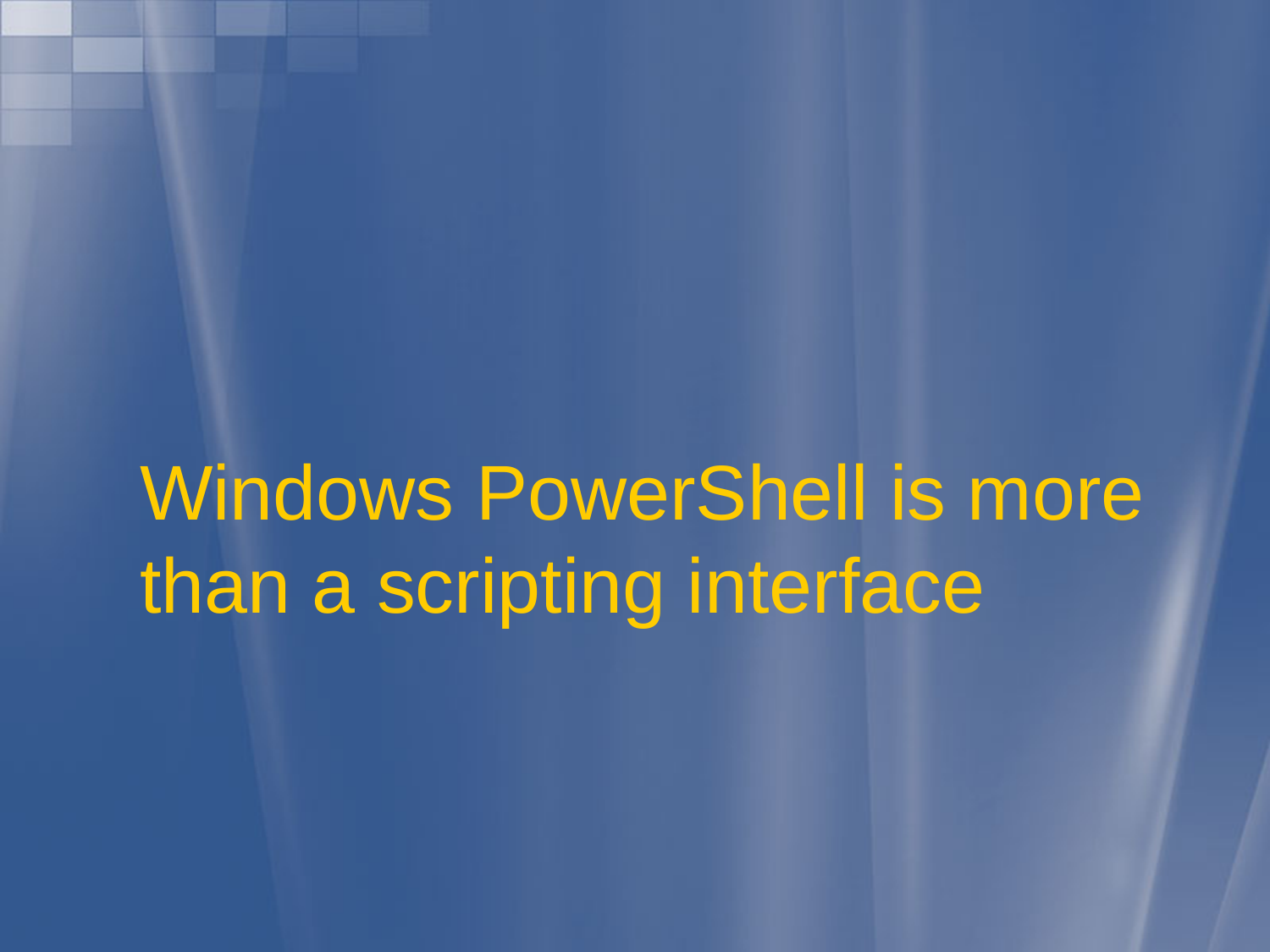

# Windows PowerShell is more than a scripting interface